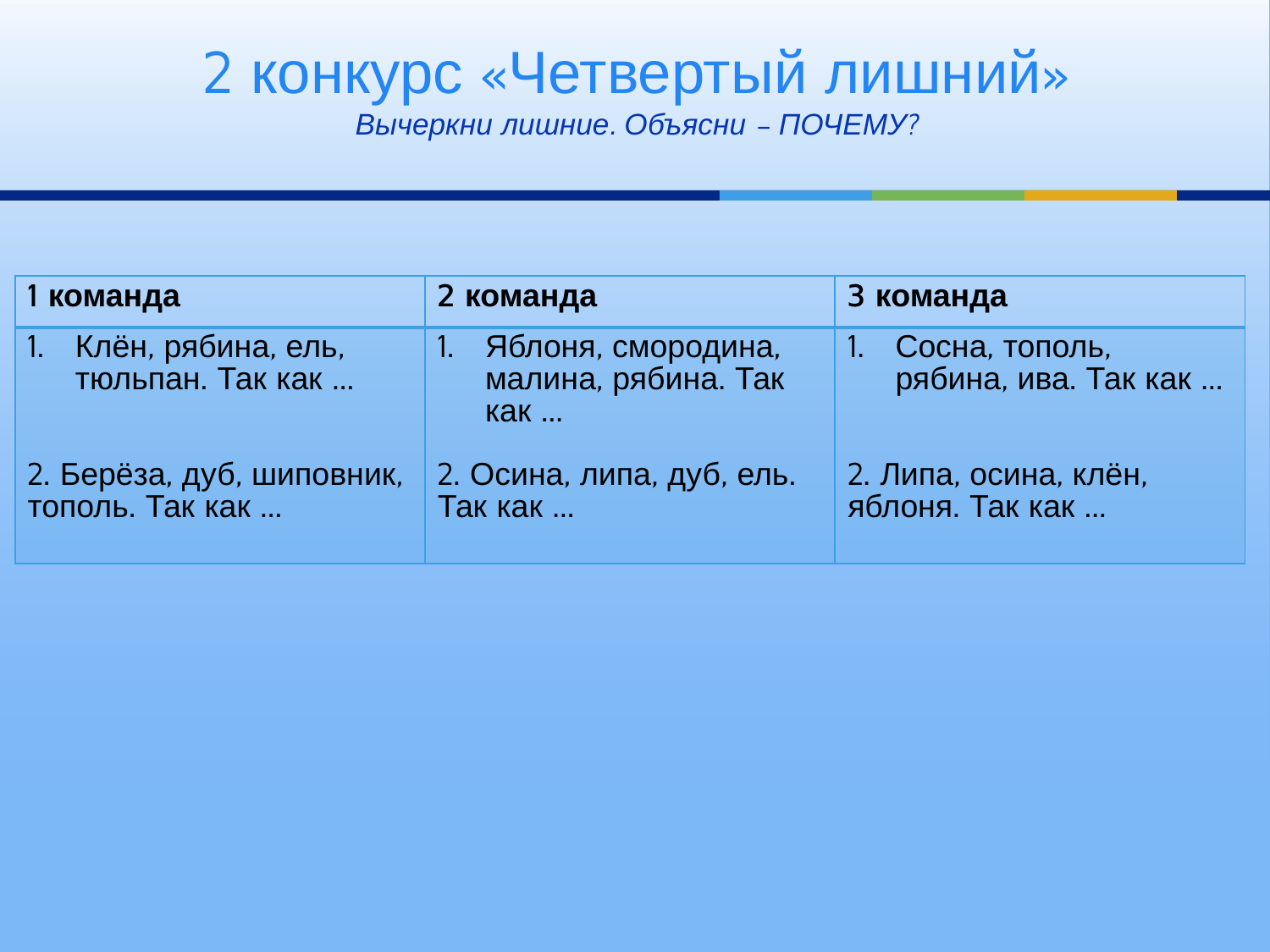

# 2 конкурс «Четвертый лишний» Вычеркни лишние. Объясни – ПОЧЕМУ?
| 1 команда | 2 команда | 3 команда |
| --- | --- | --- |
| Клён, рябина, ель, тюльпан. Так как … 2. Берёза, дуб, шиповник, тополь. Так как … | Яблоня, смородина, малина, рябина. Так как … 2. Осина, липа, дуб, ель. Так как … | Сосна, тополь, рябина, ива. Так как … 2. Липа, осина, клён, яблоня. Так как … |